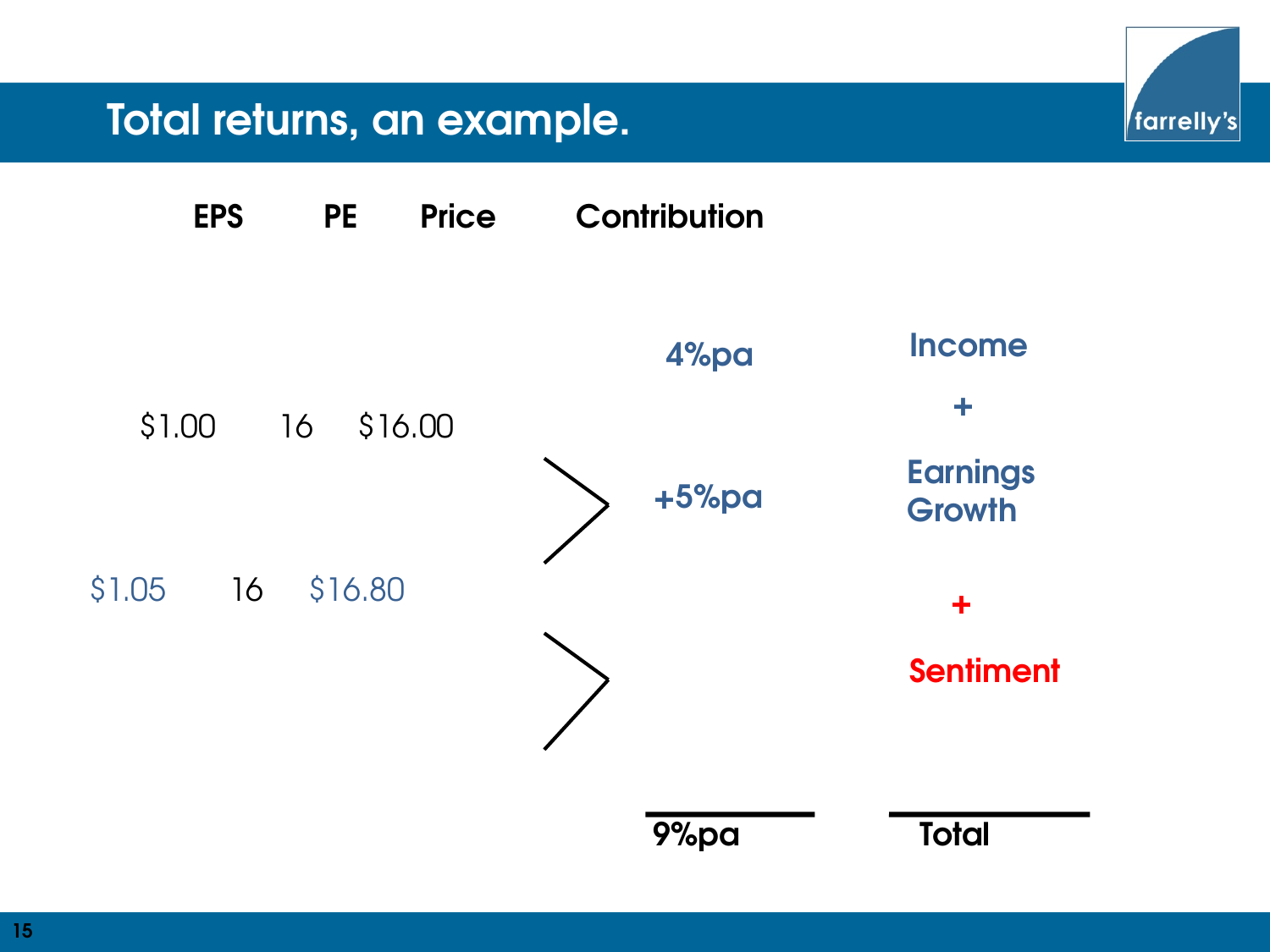

Total returns, an example.
EPS         PE       Price         Contribution
Income
      +
$1.00       16     $16.00

+5%pa

$1.05       16     $16.80

Earnings Growth
       +
Sentiment
9%pa
Total
 4%pa

15